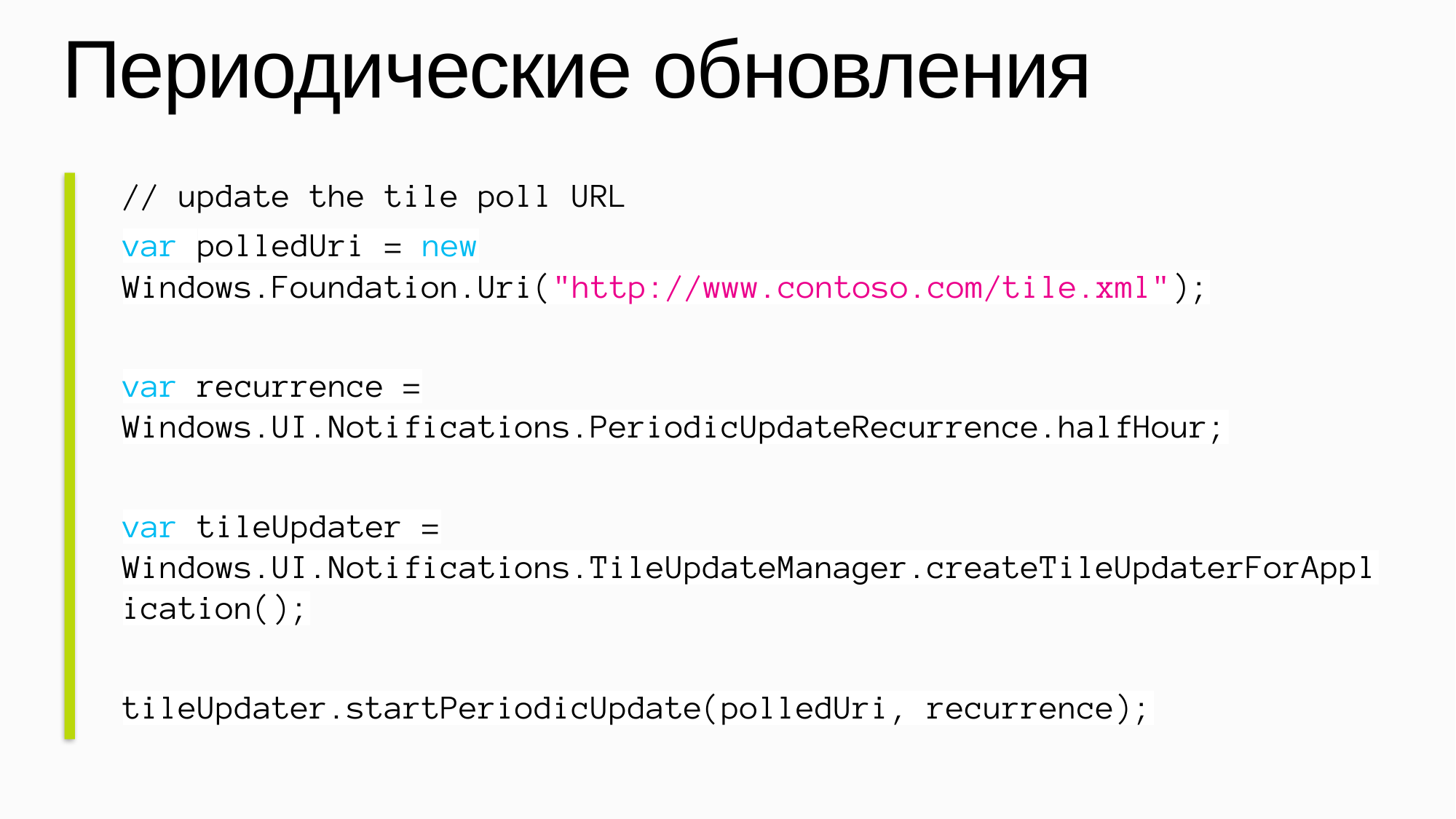

# Периодические обновления
// update the tile poll URL
var polledUri = new Windows.Foundation.Uri("http://www.contoso.com/tile.xml");

var recurrence = Windows.UI.Notifications.PeriodicUpdateRecurrence.halfHour;

var tileUpdater = Windows.UI.Notifications.TileUpdateManager.createTileUpdaterForApplication();

tileUpdater.startPeriodicUpdate(polledUri, recurrence);